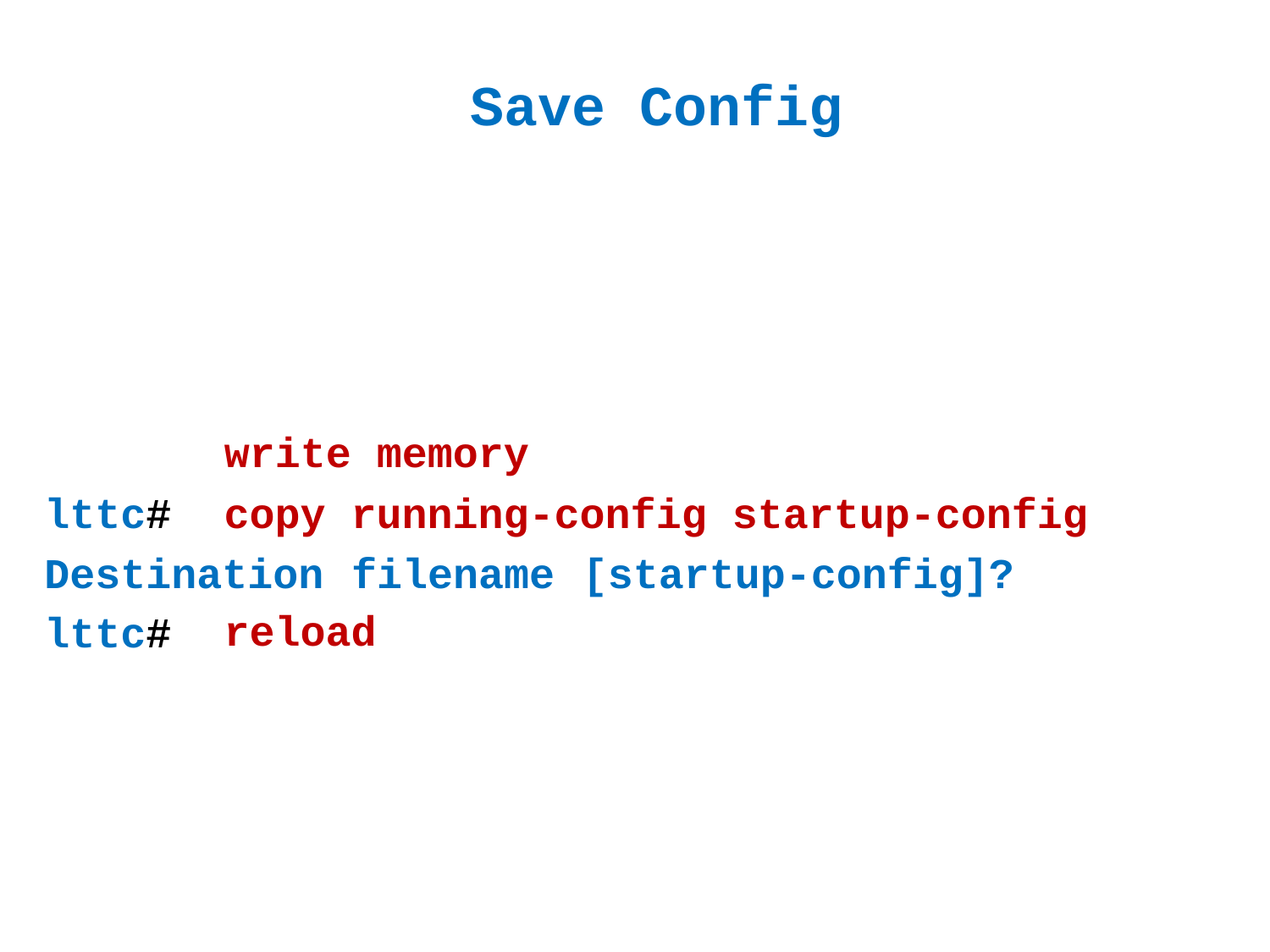

# Save Config
write memory
lttc#
copy running-config startup-config
Destination filename [startup-config]?
reload
lttc#